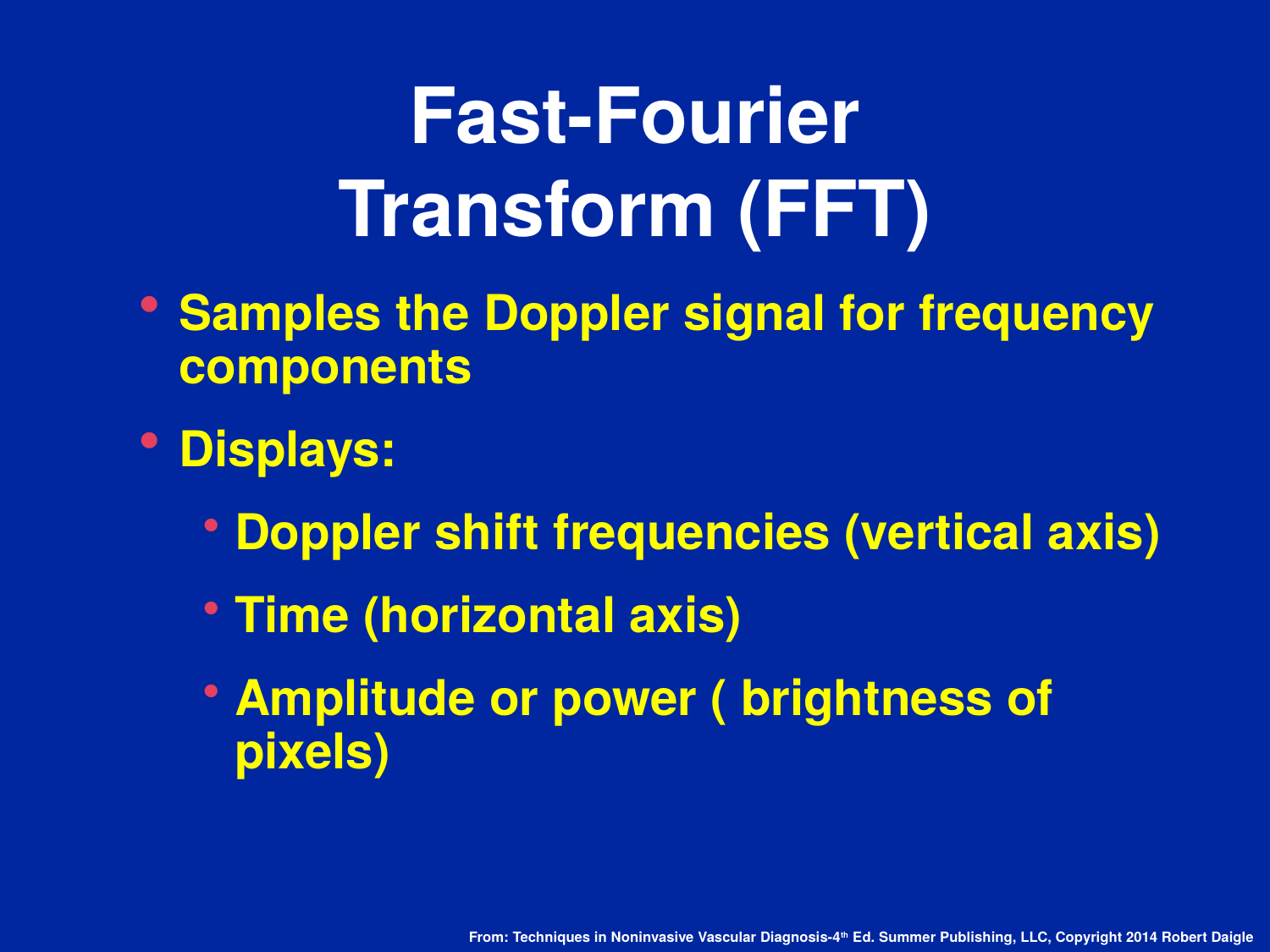

# Fast-Fourier Transform (FFT)
Samples the Doppler signal for frequency components
Displays:
Doppler shift frequencies (vertical axis)
Time (horizontal axis)
Amplitude or power ( brightness of pixels)